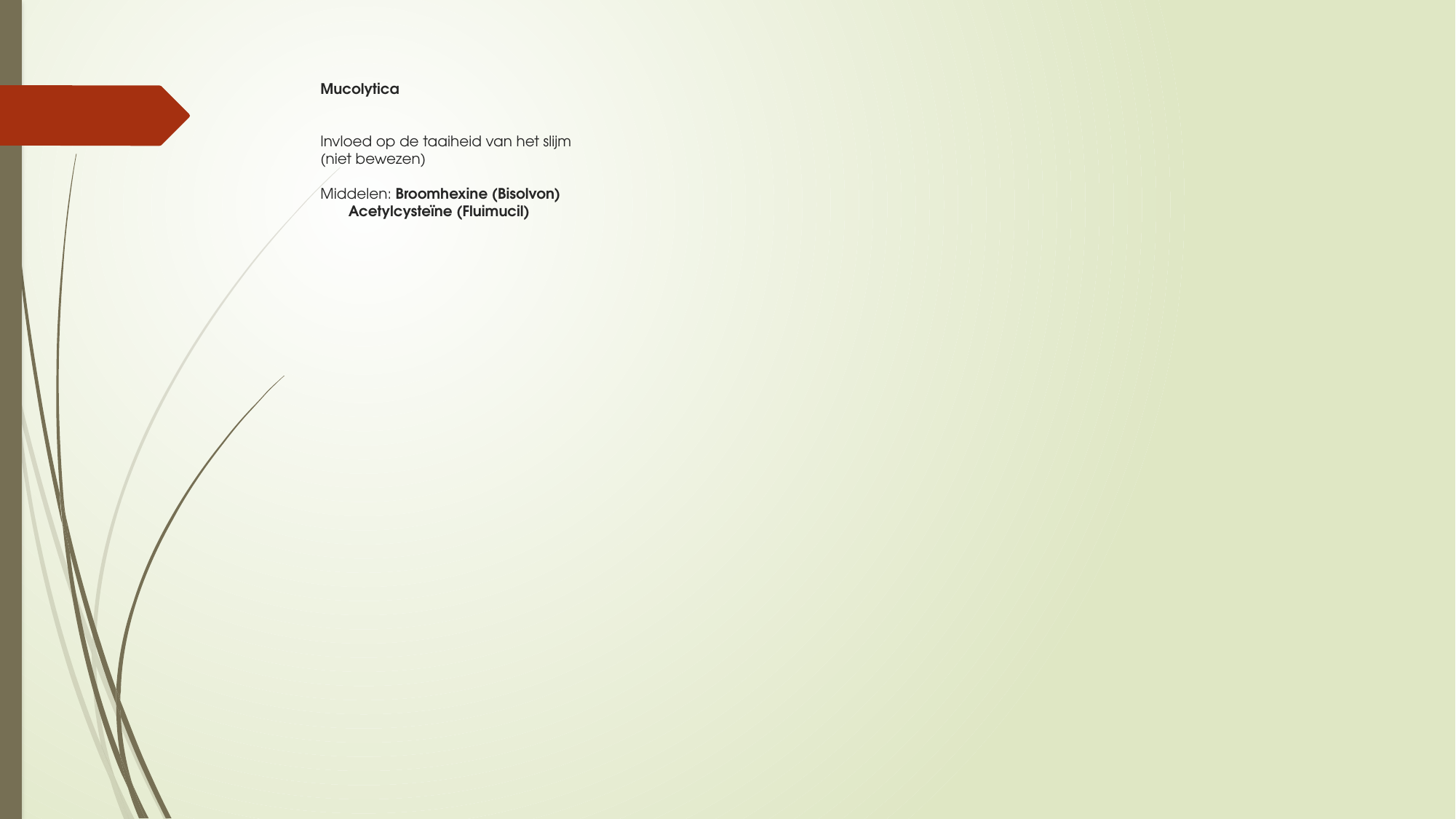

# Mucolytica Invloed op de taaiheid van het slijm (niet bewezen) Middelen: Broomhexine (Bisolvon) Acetylcysteïne (Fluimucil)